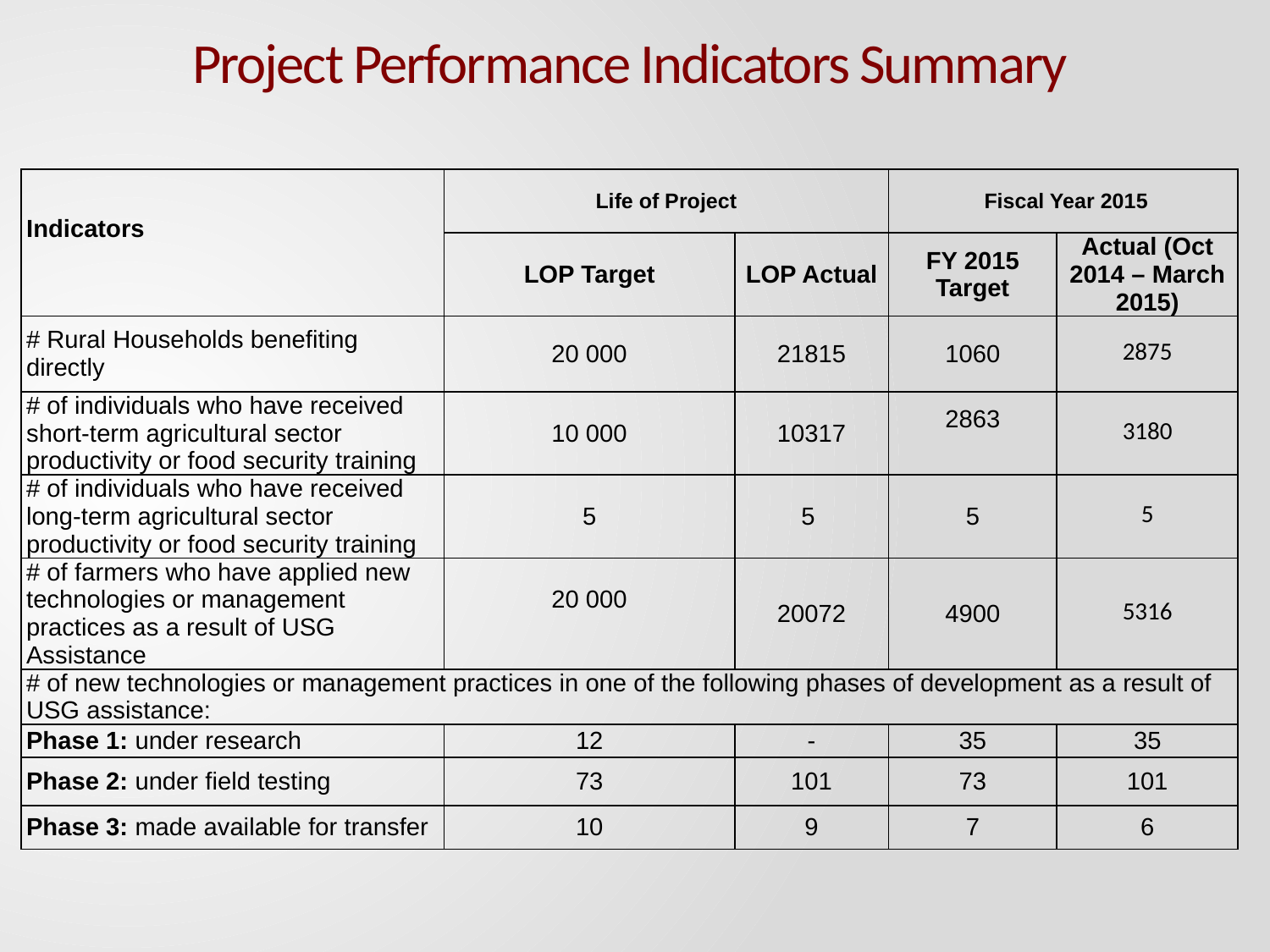

# Project Performance Indicators Summary
| Indicators | Life of Project |  | Fiscal Year 2015 |  |
| --- | --- | --- | --- | --- |
|  | LOP Target | LOP Actual | FY 2015 Target | Actual (Oct 2014 – March 2015) |
| # Rural Households benefiting directly | 20 000 | 21815 | 1060 | 2875 |
| # of individuals who have received short-term agricultural sector productivity or food security training | 10 000 | 10317 | 2863 | 3180 |
| # of individuals who have received long-term agricultural sector productivity or food security training | 5 | 5 | 5 | 5 |
| # of farmers who have applied new technologies or management practices as a result of USG Assistance | 20 000 | 20072 | 4900 | 5316 |
| # of new technologies or management practices in one of the following phases of development as a result of USG assistance: |  |  |  |  |
| Phase 1: under research | 12 | - | 35 | 35 |
| Phase 2: under field testing | 73 | 101 | 73 | 101 |
| Phase 3: made available for transfer | 10 | 9 | 7 | 6 |